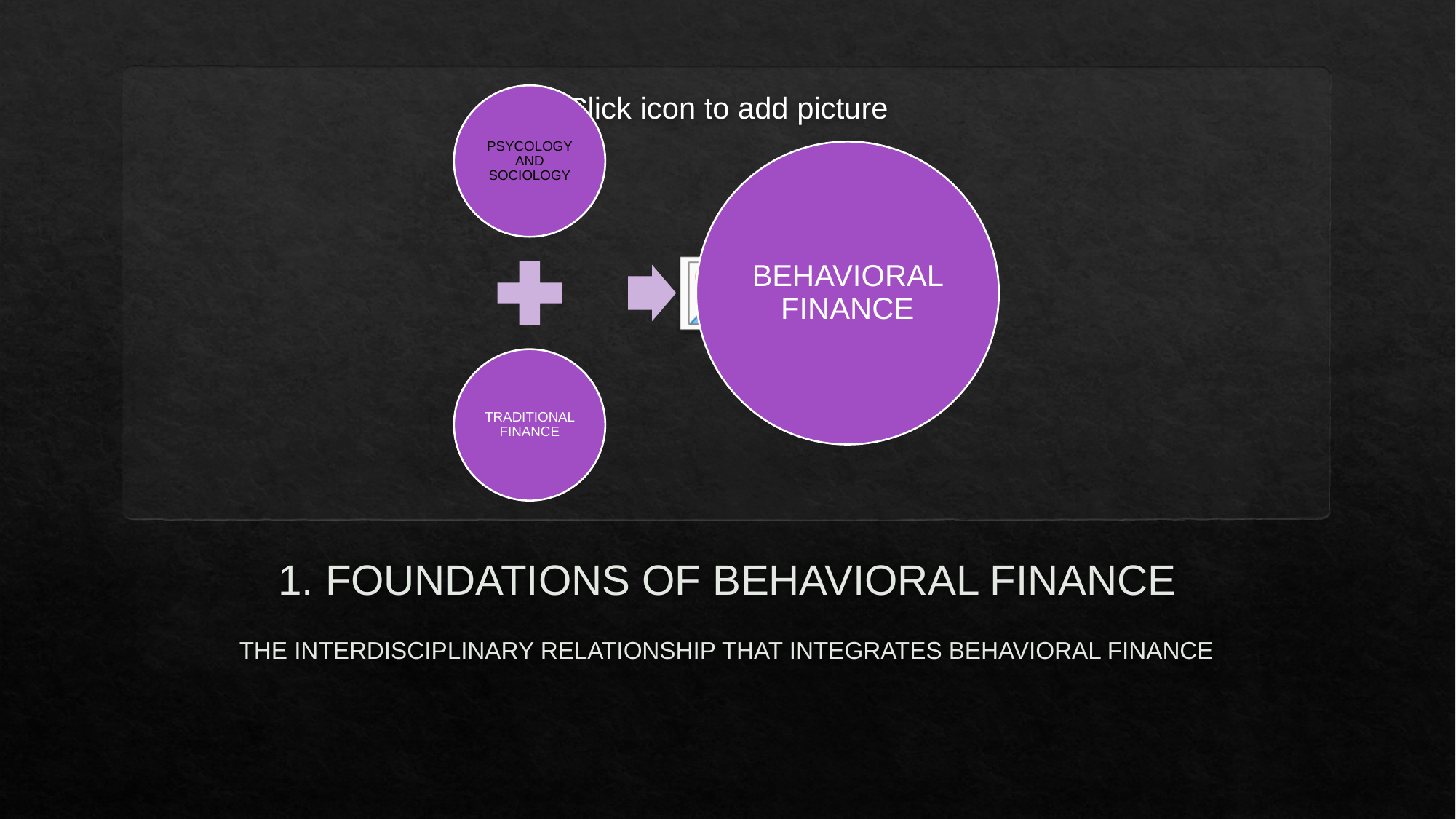

PSYCOLOGY AND SOCIOLOGY

TRADITIONAL FINANCE

BEHAVIORAL FINANCE

# 1. FOUNDATIONS OF BEHAVIORAL FINANCE
THE INTERDISCIPLINARY RELATIONSHIP THAT INTEGRATES BEHAVIORAL FINANCE